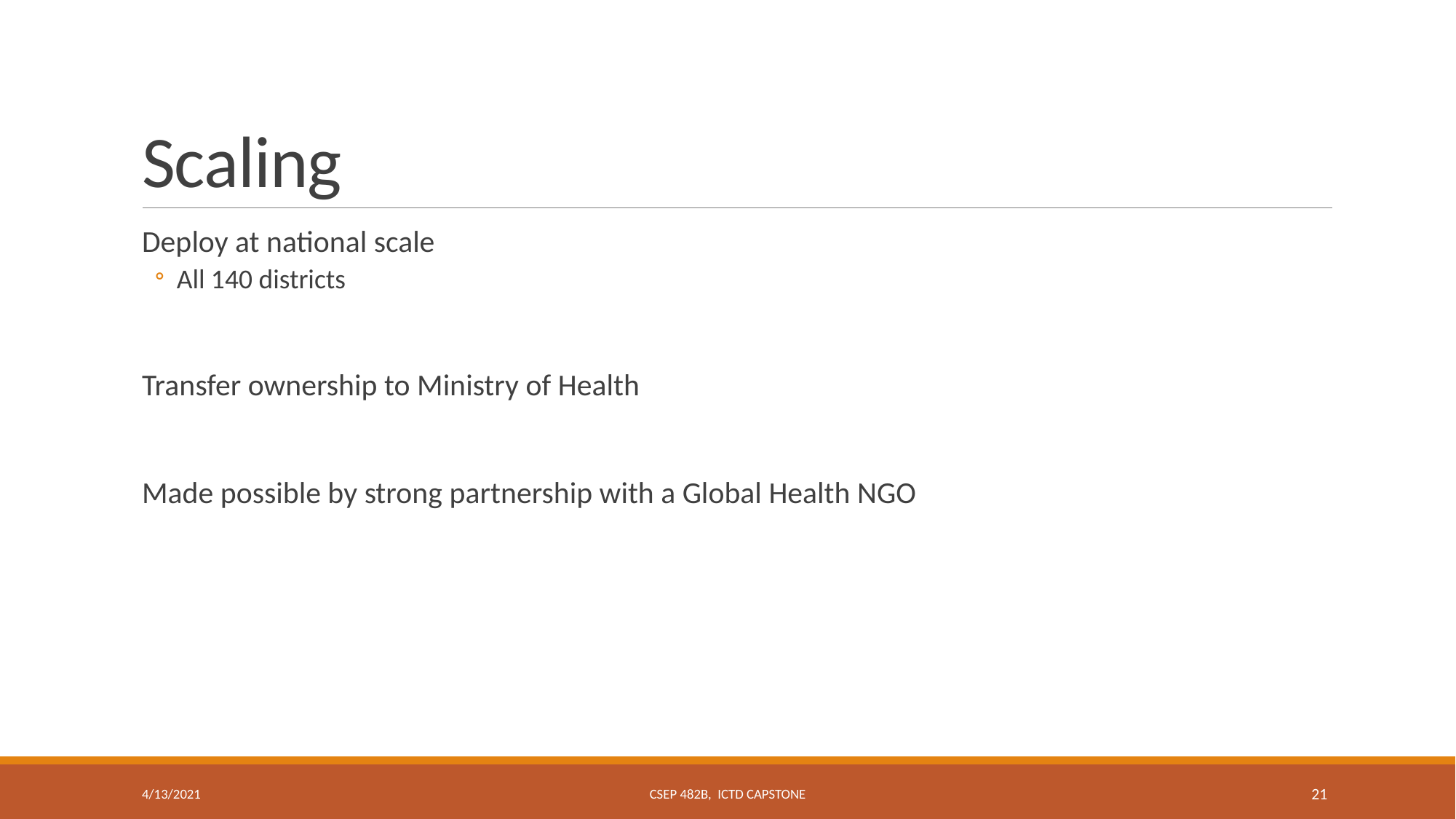

# Scaling
Deploy at national scale
All 140 districts

Transfer ownership to Ministry of Health

Made possible by strong partnership with a Global Health NGO
4/13/2021
CSEP 482B,  ICTD Capstone
21